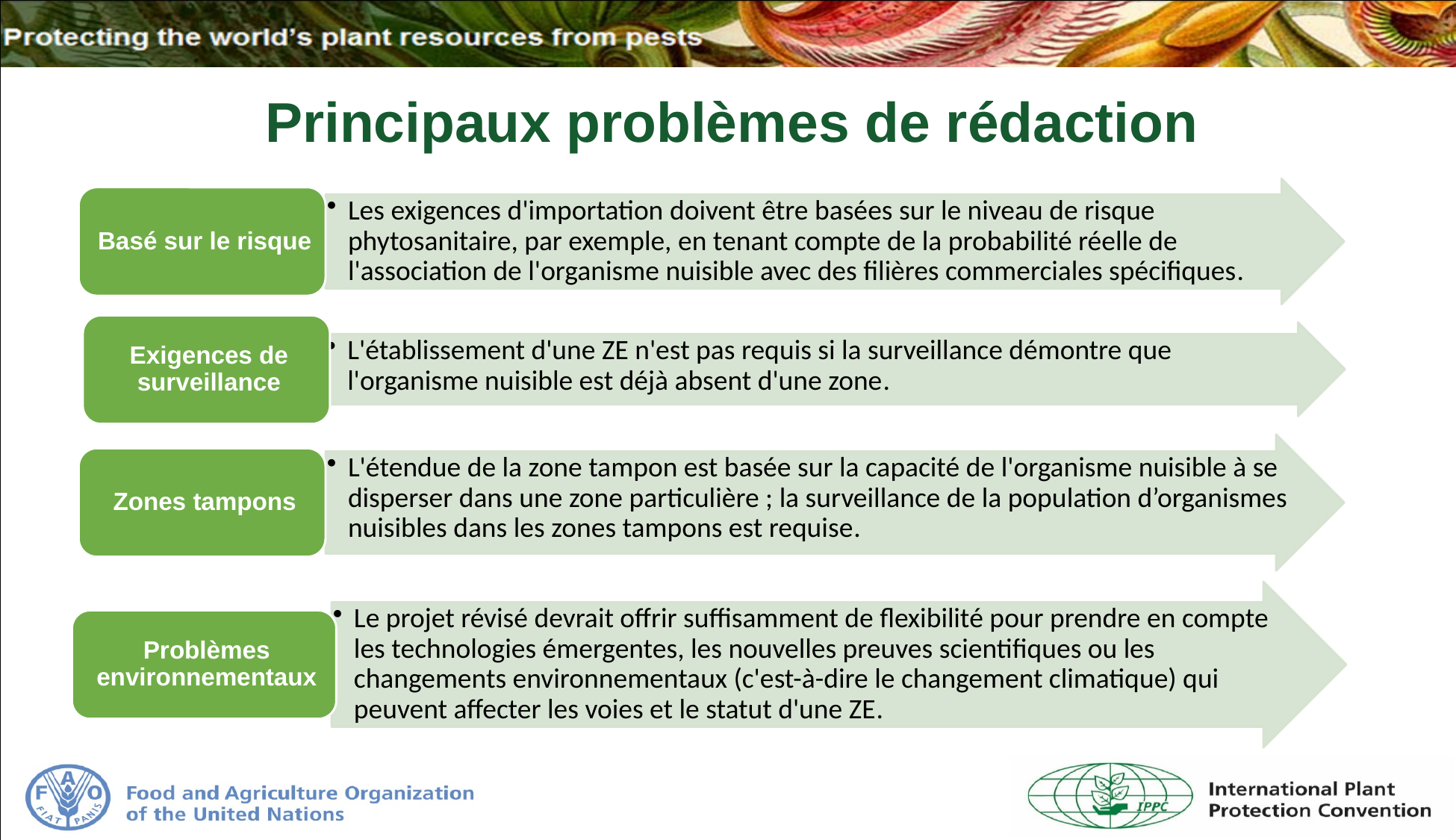

Principaux problèmes de rédaction
Les exigences d'importation doivent être basées sur le niveau de risque phytosanitaire, par exemple, en tenant compte de la probabilité réelle de l'association de l'organisme nuisible avec des filières commerciales spécifiques.
Basé sur le risque
L'établissement d'une ZE n'est pas requis si la surveillance démontre que l'organisme nuisible est déjà absent d'une zone.
Exigences de surveillance
L'étendue de la zone tampon est basée sur la capacité de l'organisme nuisible à se disperser dans une zone particulière ; la surveillance de la population d’organismes nuisibles dans les zones tampons est requise.
Zones tampons
Le projet révisé devrait offrir suffisamment de flexibilité pour prendre en compte les technologies émergentes, les nouvelles preuves scientifiques ou les changements environnementaux (c'est-à-dire le changement climatique) qui peuvent affecter les voies et le statut d'une ZE.
Problèmes environnementaux